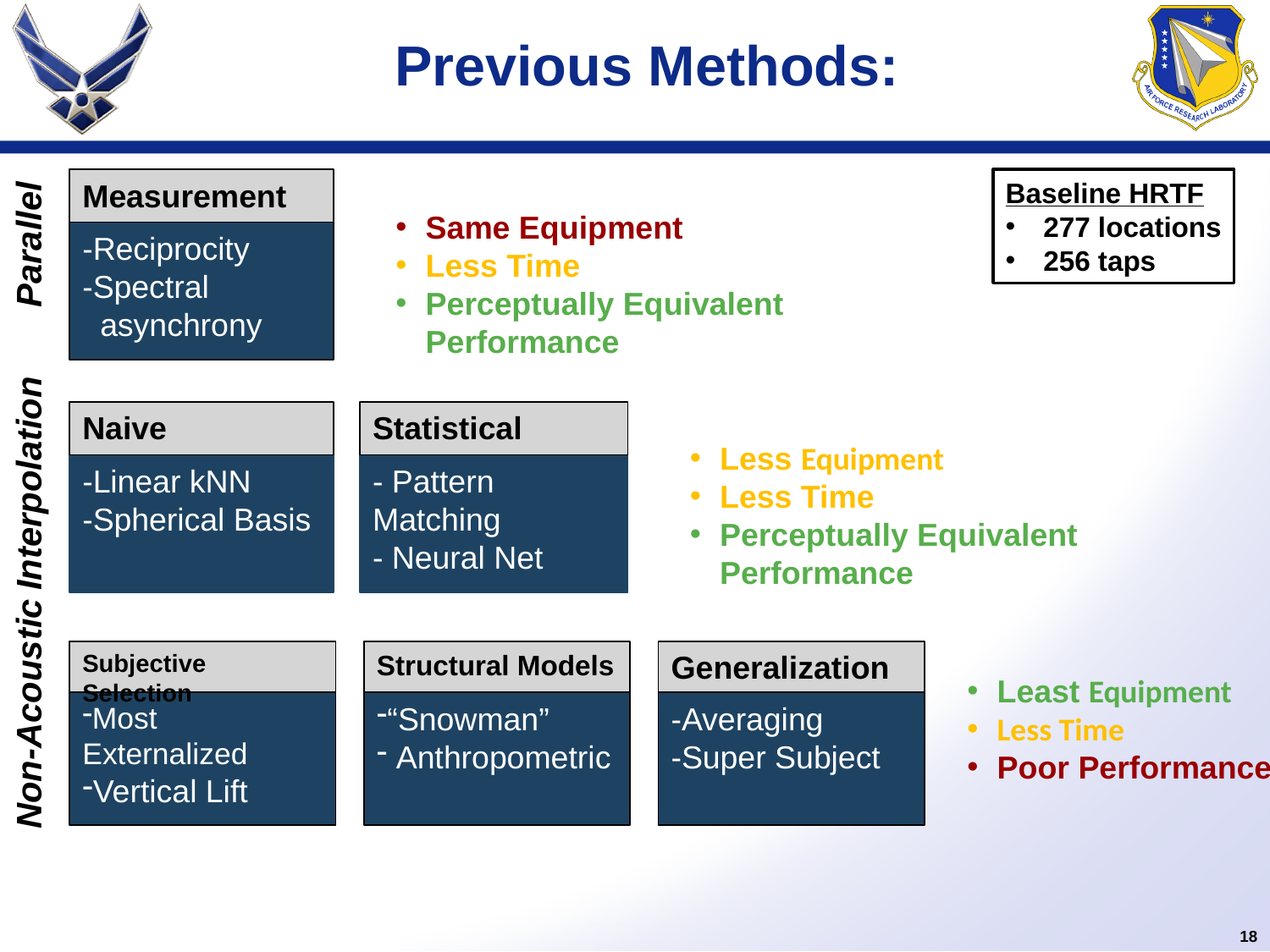

# Previous Methods:
Measurement
-Reciprocity
-Spectral
  asynchrony
Baseline HRTF
 277 locations
 256 taps
Parallel
Same Equipment
Less Time
Perceptually Equivalent Performance
Interpolation
Naive
-Linear kNN
-Spherical Basis
Statistical
- Pattern Matching
- Neural Net
Less Equipment
Less Time
Perceptually Equivalent Performance
Non-Acoustic
Subjective Selection
Most Externalized
Vertical Lift
Structural Models
“Snowman”
 Anthropometric
Generalization
-Averaging
-Super Subject
Least Equipment
Less Time
Poor Performance